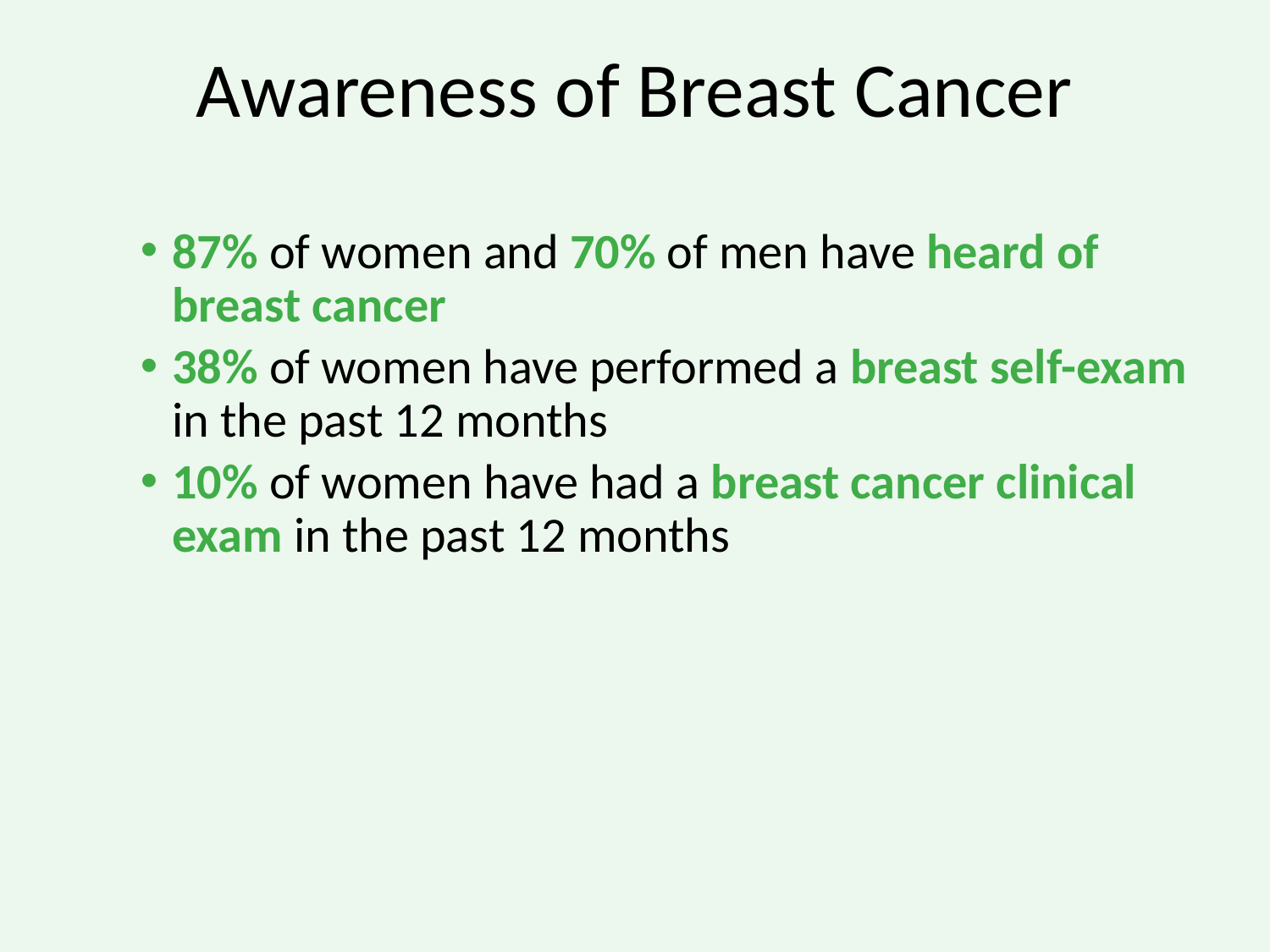

# Awareness of Breast Cancer
87% of women and 70% of men have heard of breast cancer
38% of women have performed a breast self-exam in the past 12 months
10% of women have had a breast cancer clinical exam in the past 12 months